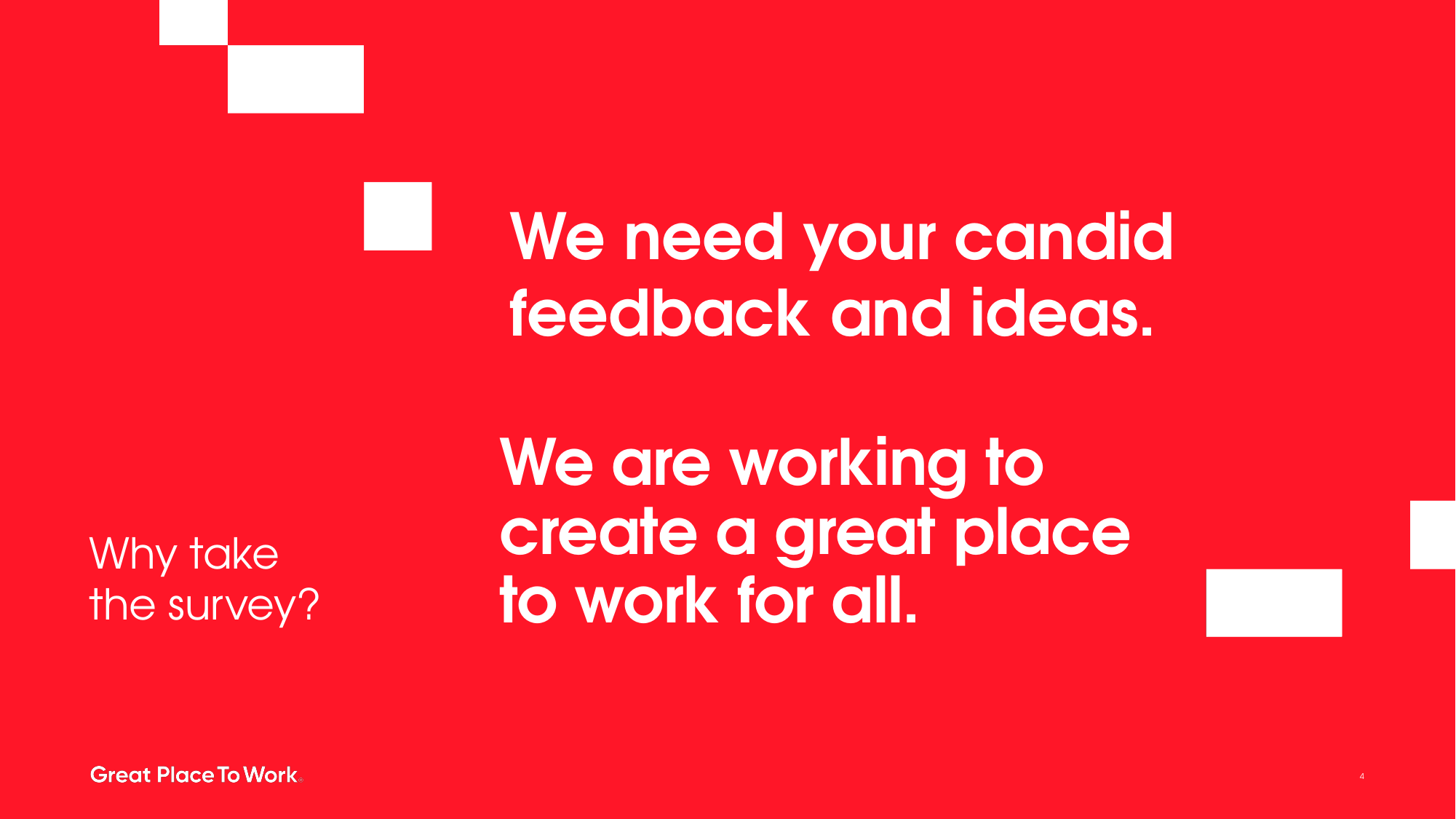

We need your candid feedback and ideas.
# We are working to create a great place to work for all.
Why take the survey?
4